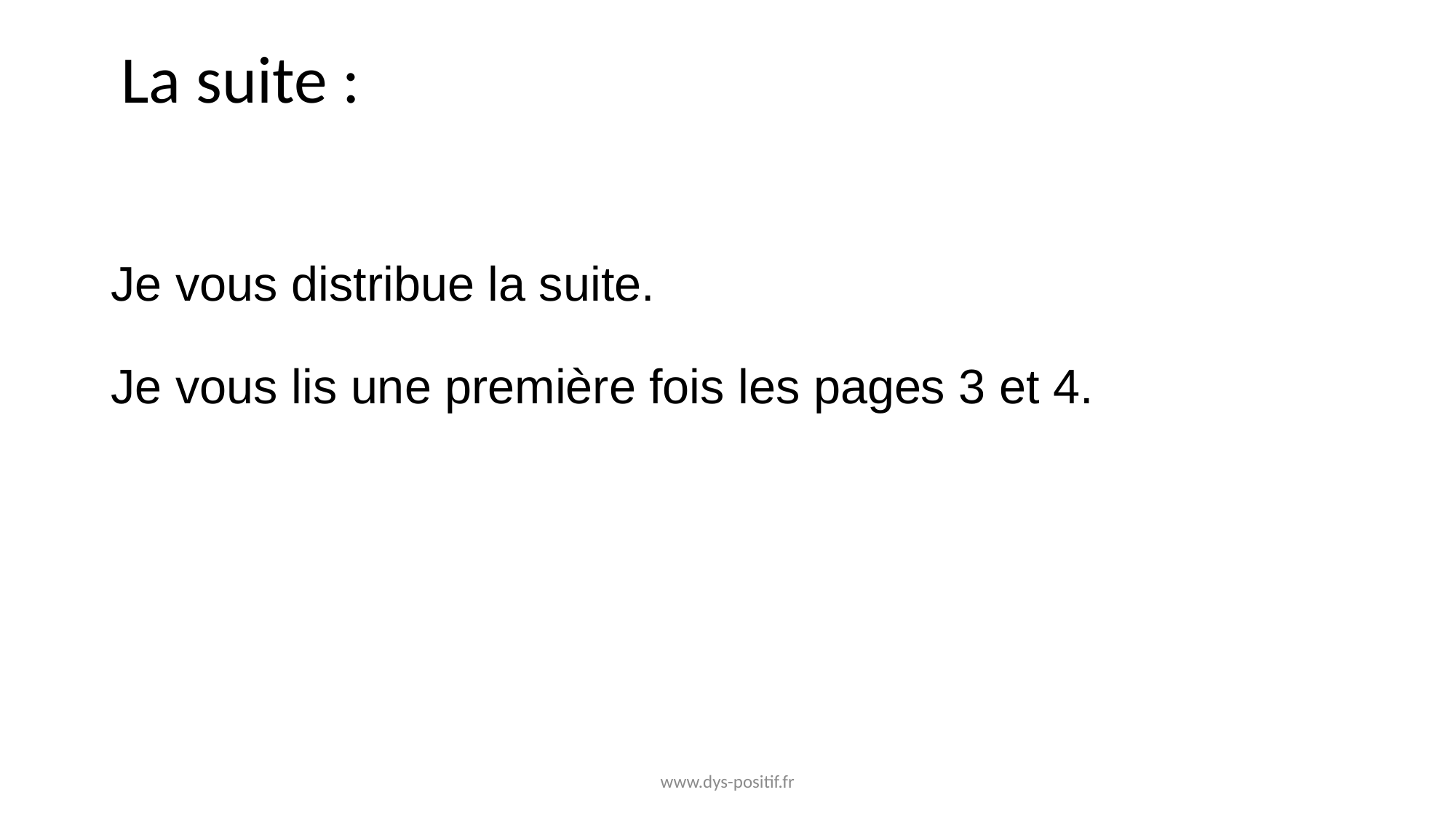

# La suite :
Je vous distribue la suite.
Je vous lis une première fois les pages 3 et 4.

www.dys-positif.fr